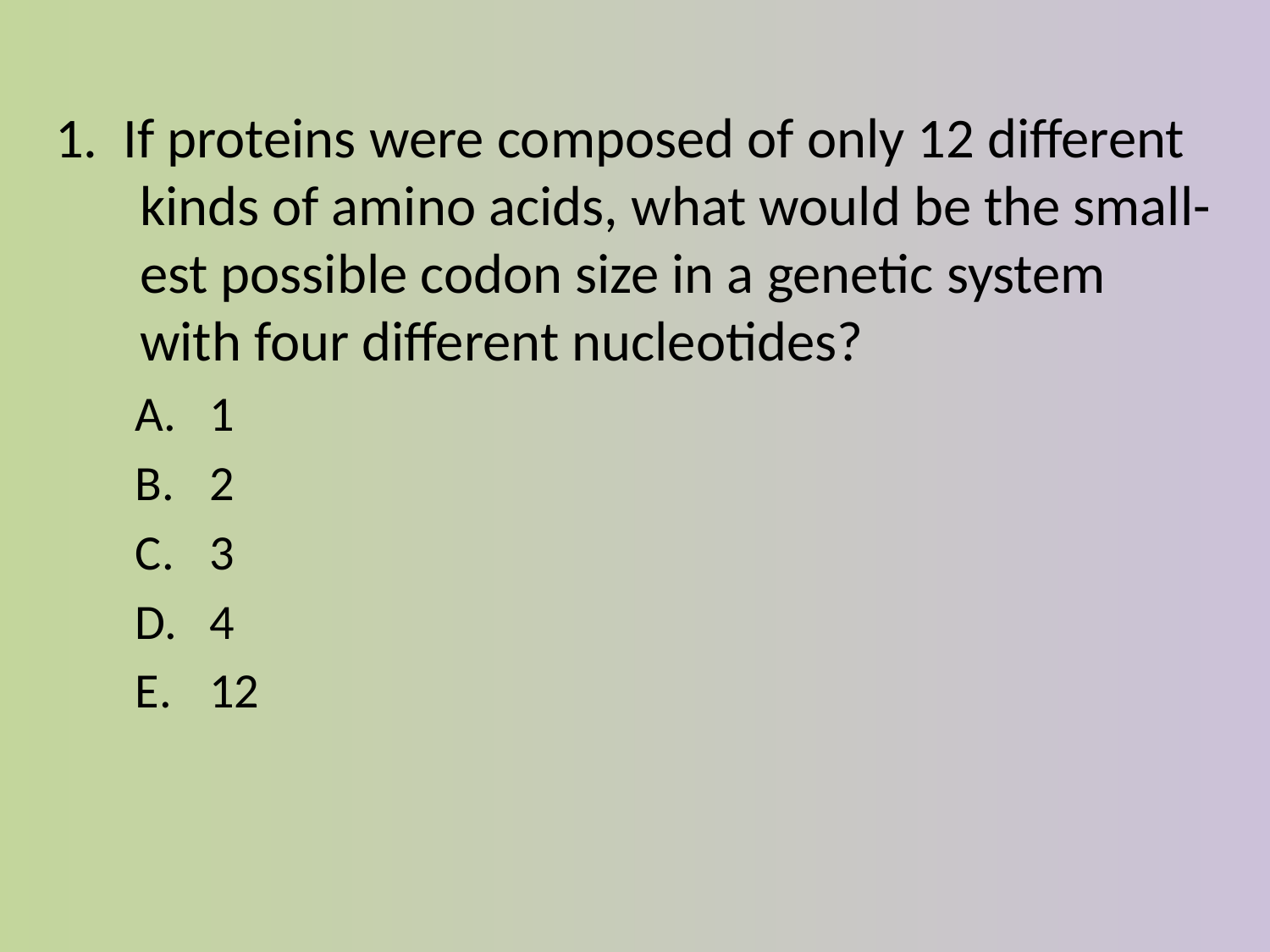

1.  If proteins were composed of only 12 different kinds of amino acids, what would be the small-est possible codon size in a genetic system with four different nucleotides?
1
2
3
4
12